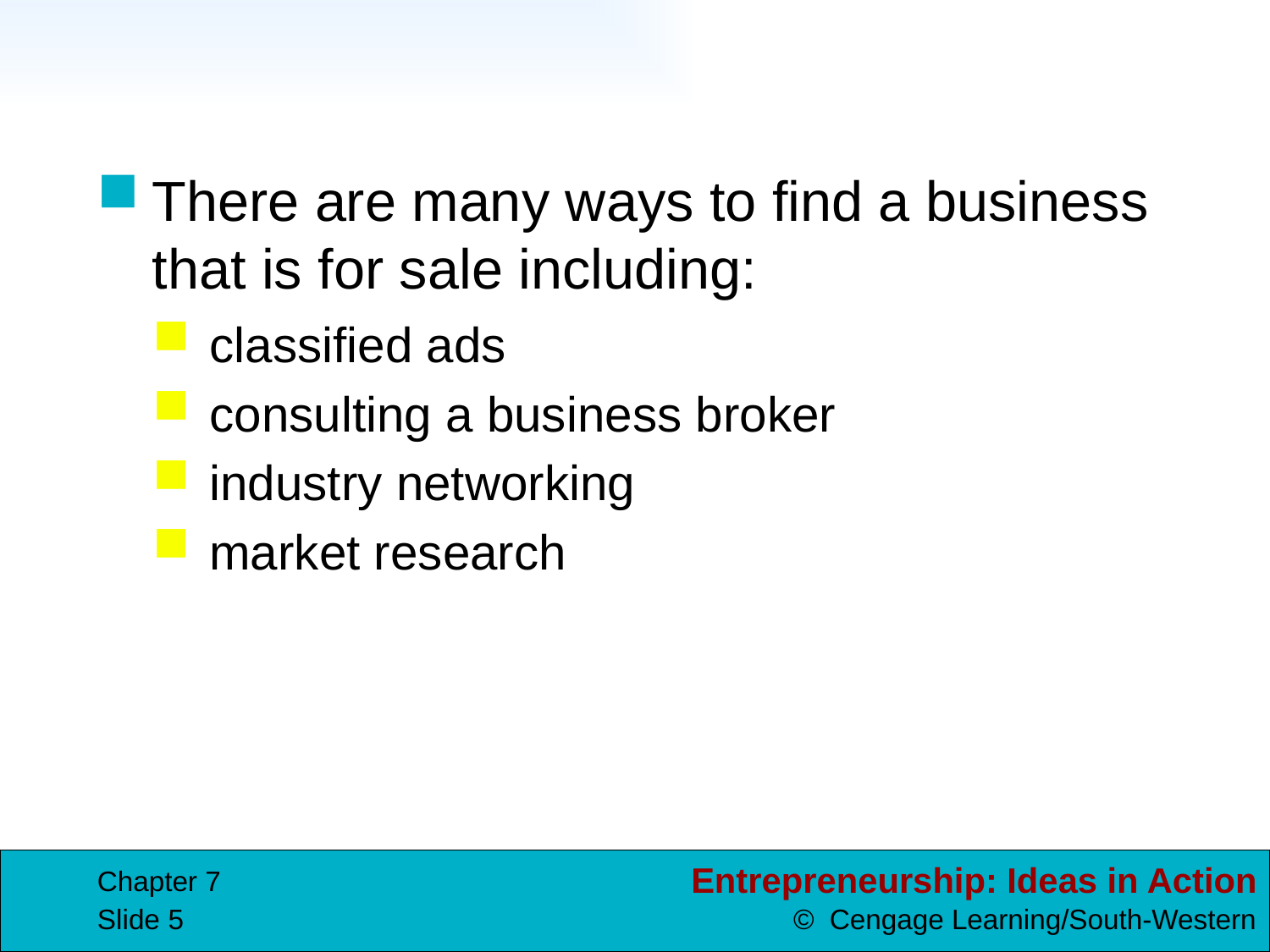

There are many ways to find a business that is for sale including:
classified ads
consulting a business broker
industry networking
market research
Chapter 7
Slide 5